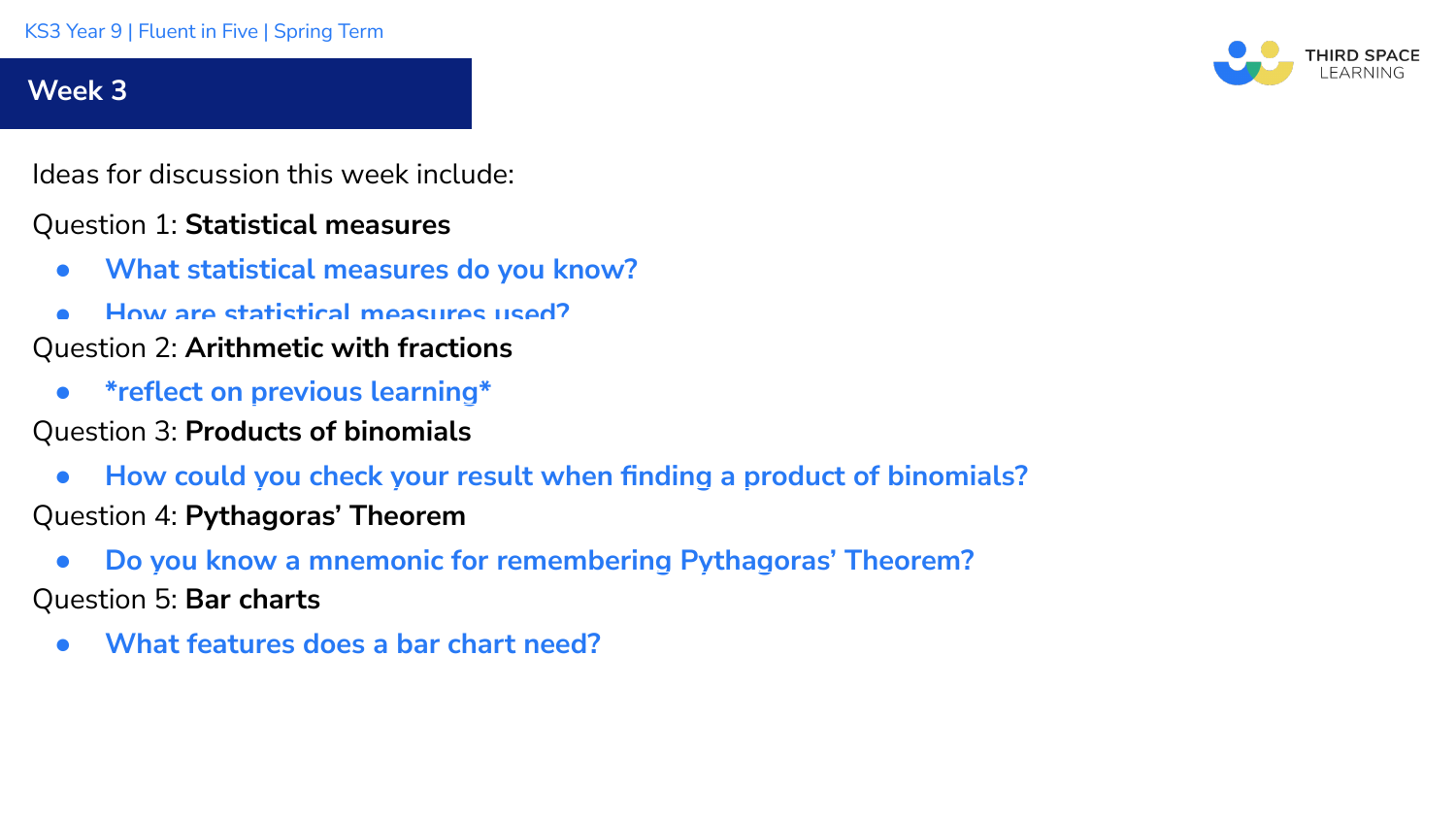

Week 3
| Ideas for discussion this week include: |
| --- |
| Question 1: Statistical measures What statistical measures do you know? How are statistical measures used? |
| Question 2: Arithmetic with fractions \*reflect on previous learning\* |
| Question 3: Products of binomials How could you check your result when finding a product of binomials? |
| Question 4: Pythagoras’ Theorem Do you know a mnemonic for remembering Pythagoras’ Theorem? |
| Question 5: Bar charts What features does a bar chart need? |